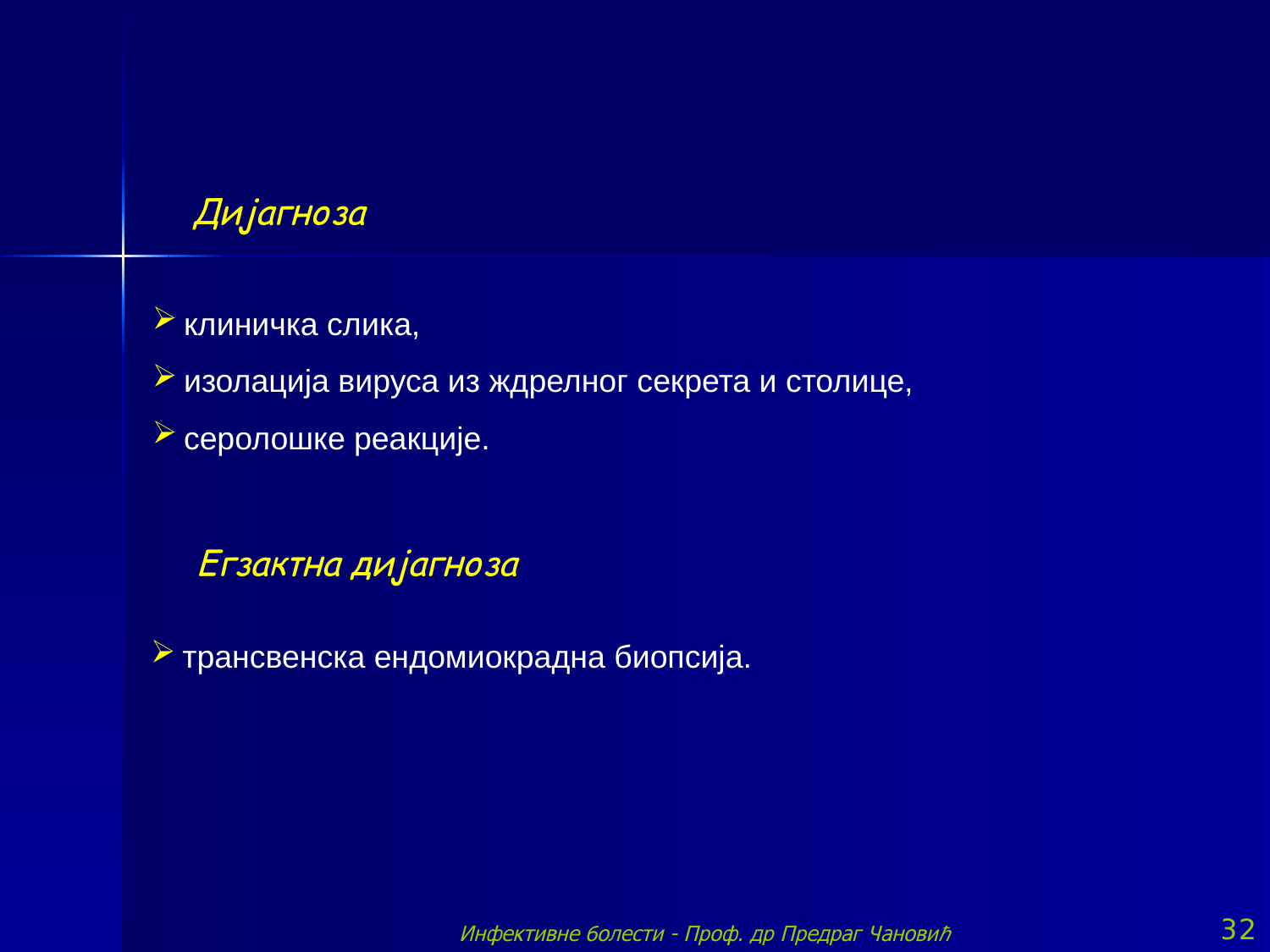

Дијагноза
клиничка слика,
изолација вируса из ждрелног секрета и столице,
серолошке реакције.
Егзактна дијагноза
трансвенска ендомиокрадна биопсија.
Инфективне болести - Проф. др Предраг Чановић
32